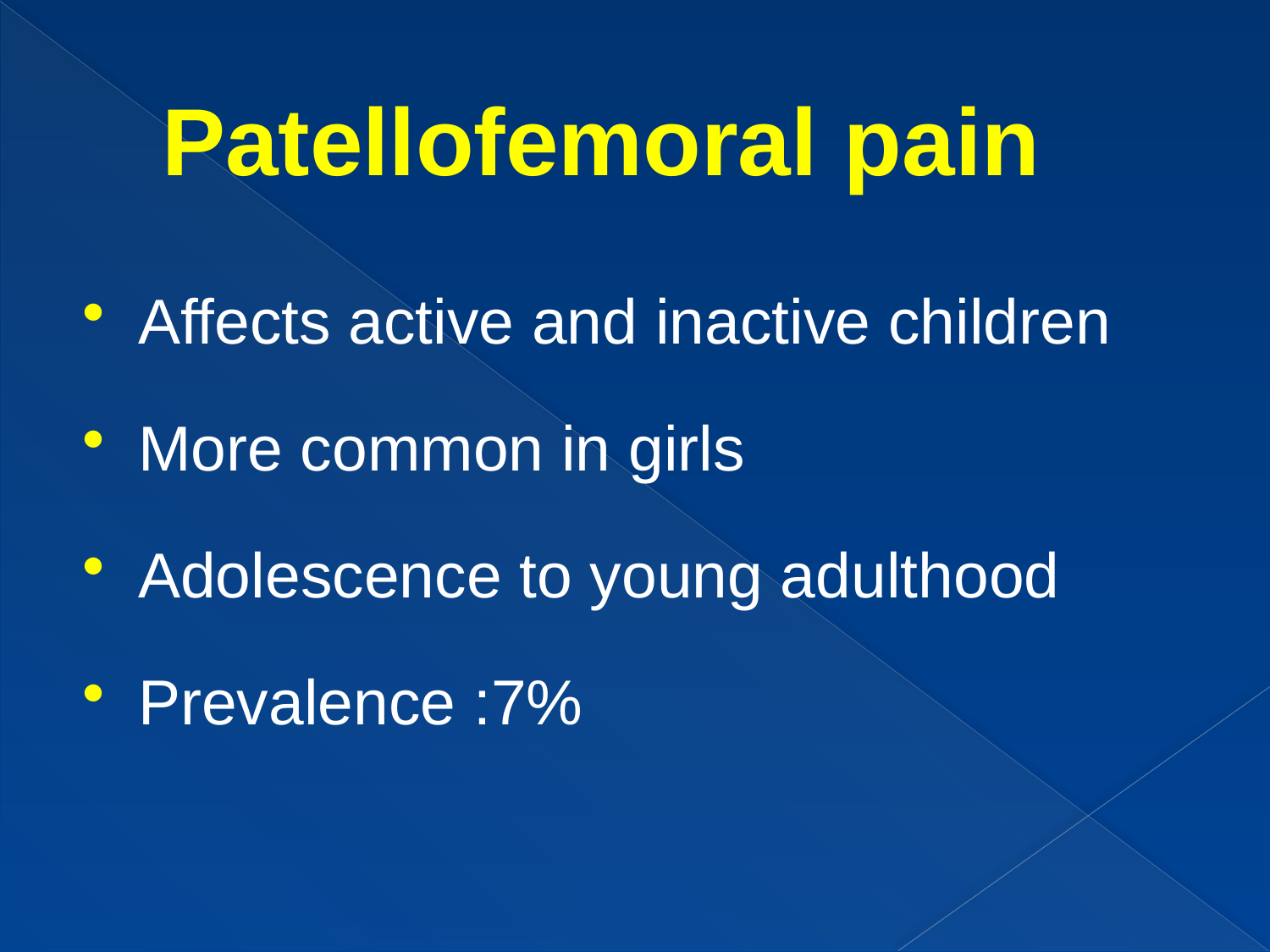

# Patellofemoral pain
Affects active and inactive children
More common in girls
Adolescence to young adulthood
Prevalence :7%